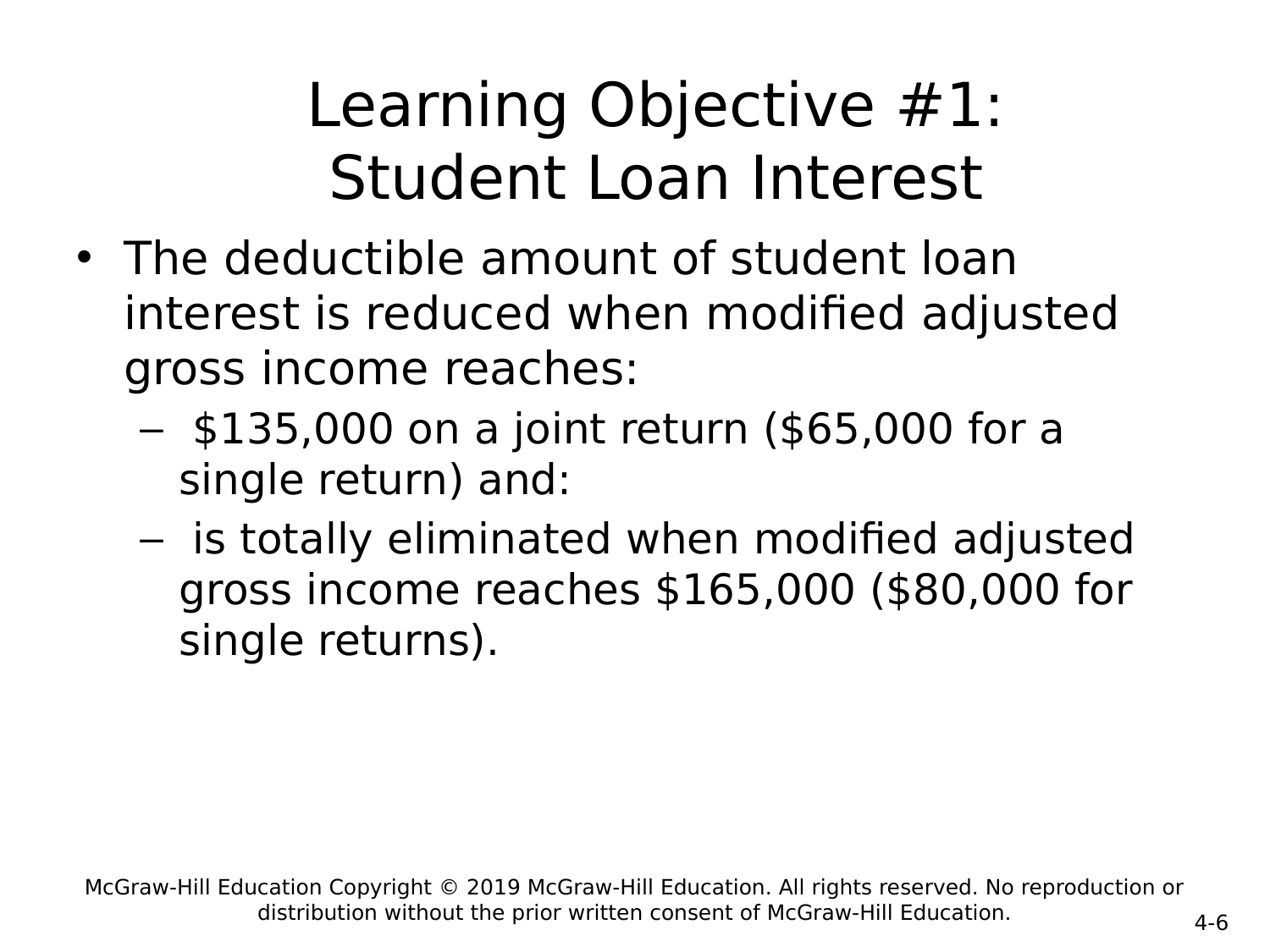

Learning Objective #1:
Student Loan Interest
The deductible amount of student loan interest is reduced when modified adjusted gross income reaches:
 $135,000 on a joint return ($65,000 for a single return) and:
 is totally eliminated when modified adjusted gross income reaches $165,000 ($80,000 for single returns).
McGraw-Hill Education Copyright © 2019 McGraw-Hill Education. All rights reserved. No reproduction or distribution without the prior written consent of McGraw-Hill Education.
4-6